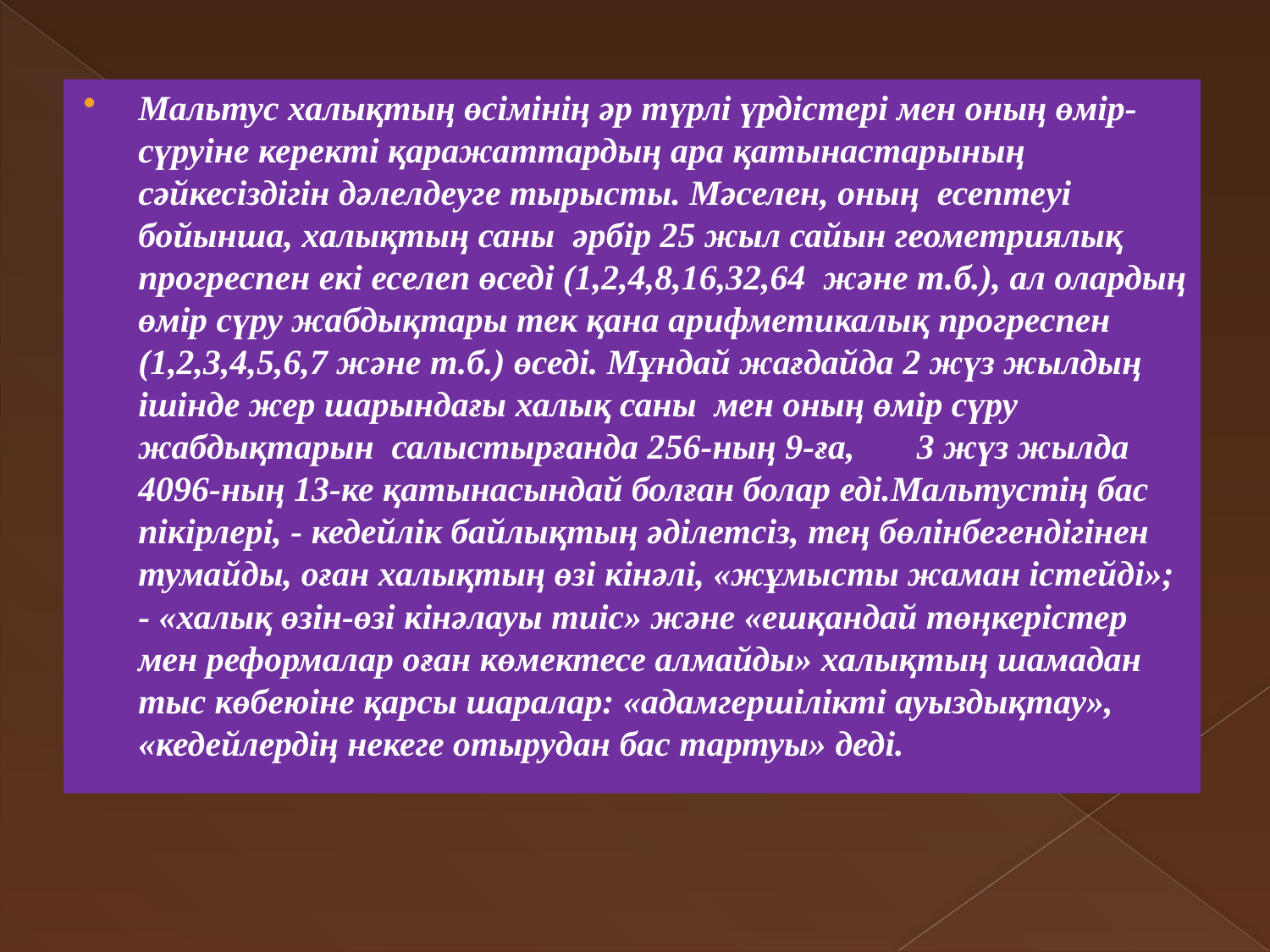

#
Мальтус халықтың өсімінің әр түрлі үрдістері мен оның өмір-сүруіне керекті қаражаттардың ара қатынастарының сәйкесіздігін дәлелдеуге тырысты. Мәселен, оның  есептеуі бойынша, халықтың саны  әрбір 25 жыл сайын геометриялық прогреспен екі еселеп өседі (1,2,4,8,16,32,64  және т.б.), ал олардың өмір сүру жабдықтары тек қана арифметикалық прогреспен  (1,2,3,4,5,6,7 және т.б.) өседі. Мұндай жағдайда 2 жүз жылдың ішінде жер шарындағы халық саны  мен оның өмір сүру  жабдықтарын  салыстырғанда 256-ның 9-ға,       3 жүз жылда 4096-ның 13-ке қатынасындай болған болар еді.Мальтустің бас  пікірлері, - кедейлік байлықтың әділетсіз, тең бөлінбегендігінен тумайды, оған халықтың өзі кінәлі, «жұмысты жаман істейді»; - «халық өзін-өзі кінәлауы тиіс» және «ешқандай төңкерістер мен реформалар оған көмектесе алмайды» халықтың шамадан тыс көбеюіне қарсы шаралар: «адамгершілікті ауыздықтау», «кедейлердің некеге отырудан бас тартуы» деді.